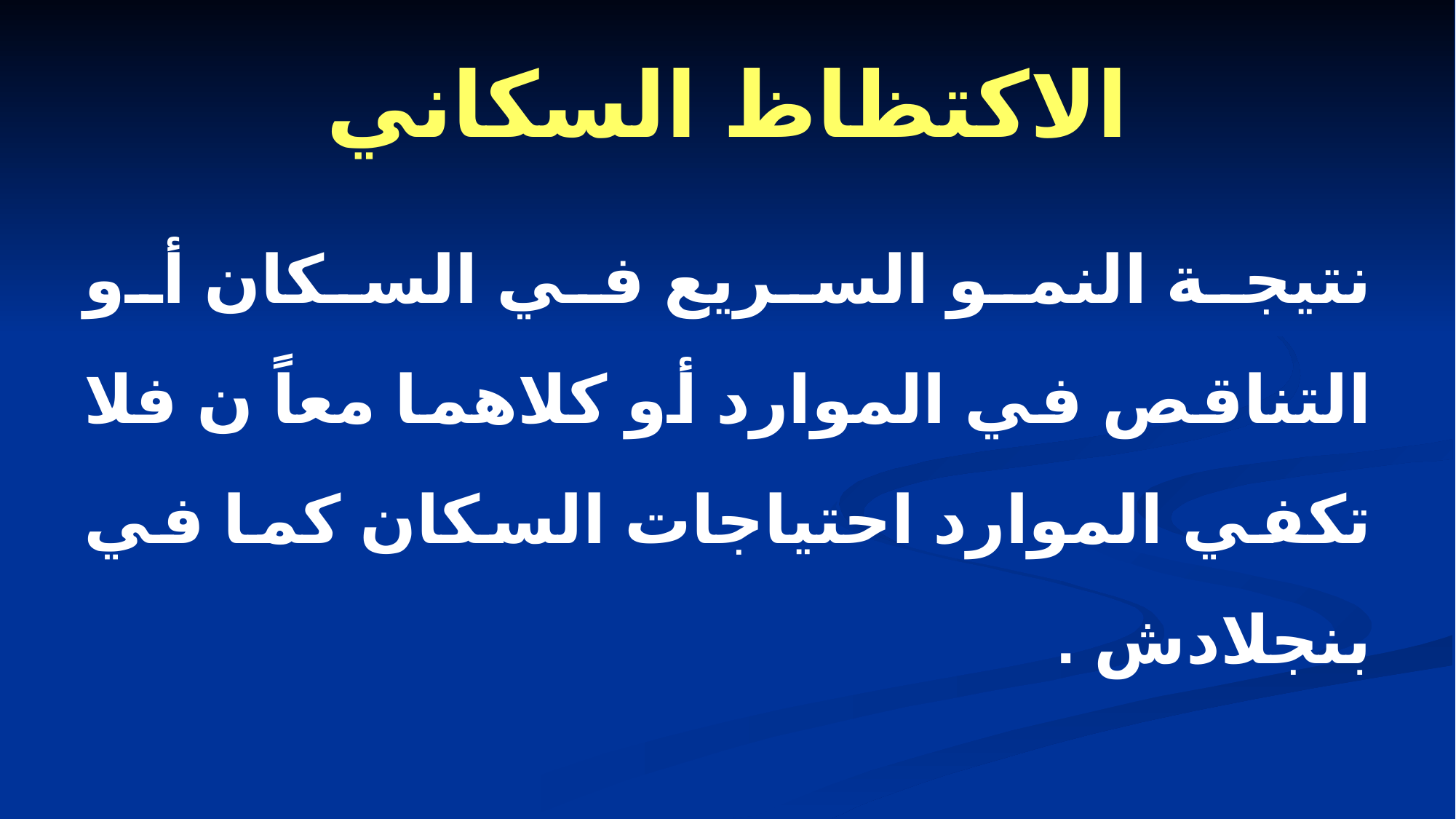

# الاكتظاظ السكاني
نتيجة النمو السريع في السكان أو التناقص في الموارد أو كلاهما معاً ن فلا تكفي الموارد احتياجات السكان كما في بنجلادش .